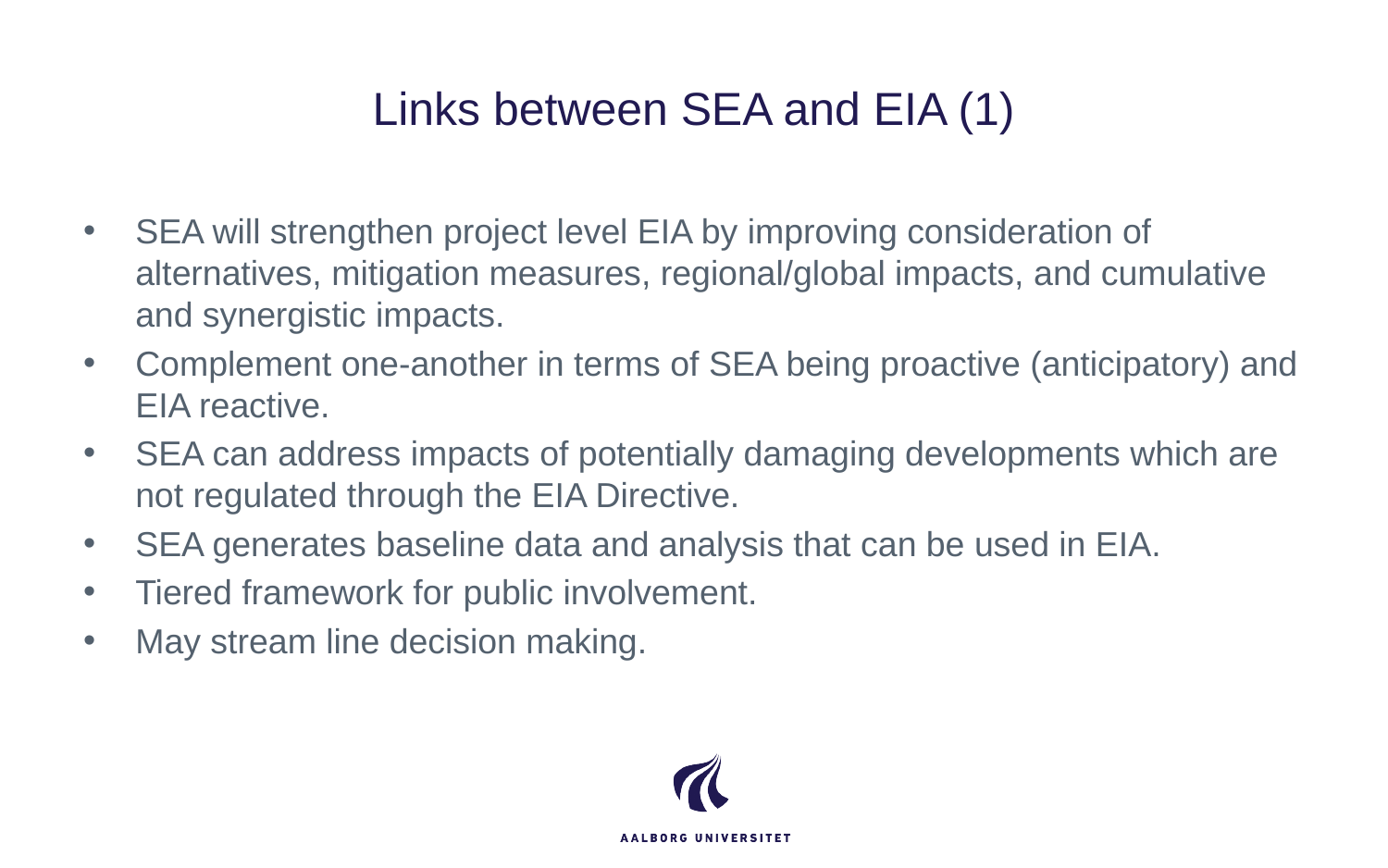

# Links between SEA and EIA (1)
SEA will strengthen project level EIA by improving consideration of alternatives, mitigation measures, regional/global impacts, and cumulative and synergistic impacts.
Complement one-another in terms of SEA being proactive (anticipatory) and EIA reactive.
SEA can address impacts of potentially damaging developments which are not regulated through the EIA Directive.
SEA generates baseline data and analysis that can be used in EIA.
Tiered framework for public involvement.
May stream line decision making.